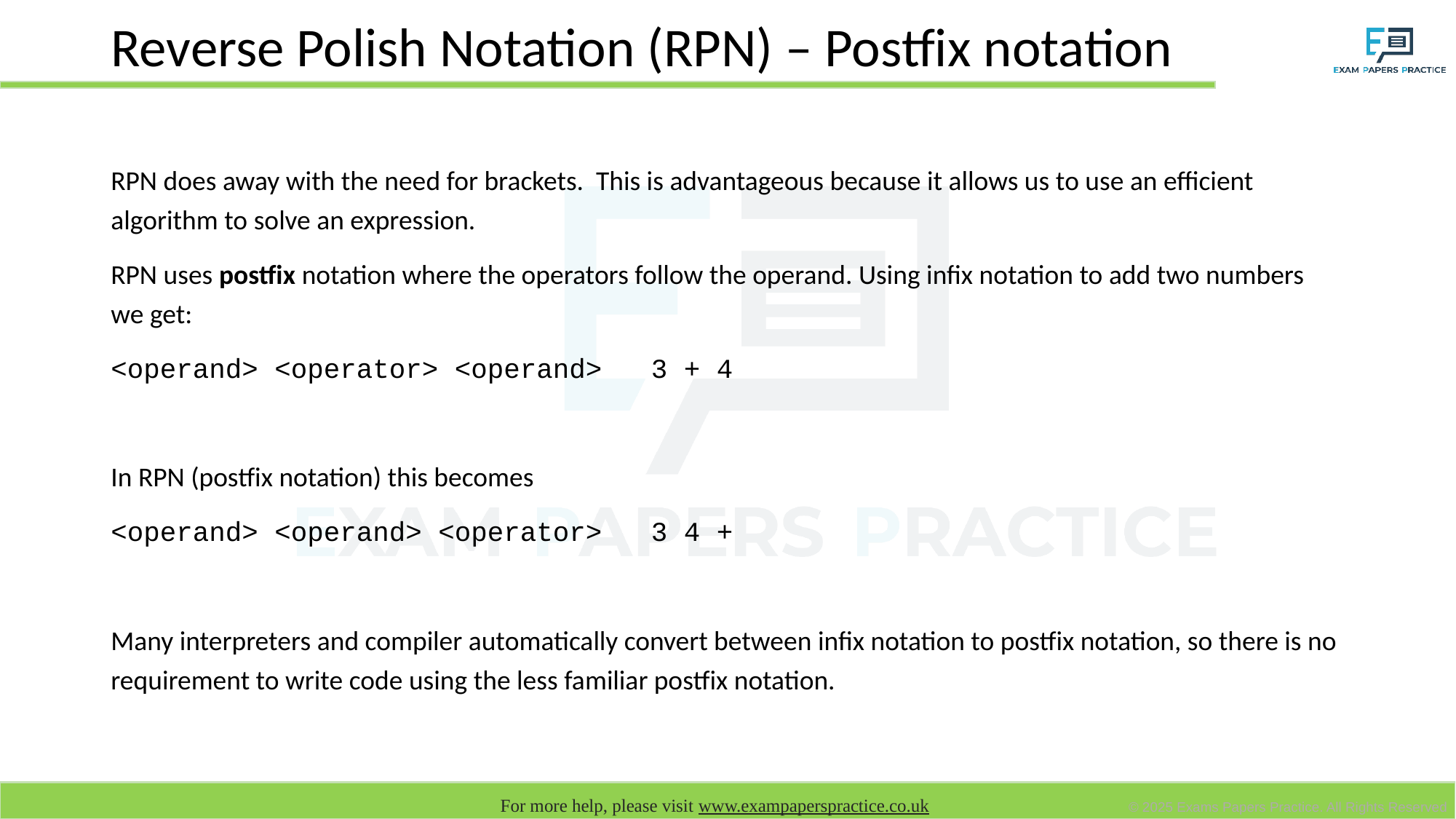

# Reverse Polish Notation (RPN) – Postfix notation
RPN does away with the need for brackets.  This is advantageous because it allows us to use an efficient algorithm to solve an expression.
RPN uses postfix notation where the operators follow the operand. Using infix notation to add two numbers we get:
<operand> <operator> <operand>   3 + 4

In RPN (postfix notation) this becomes
<operand> <operand> <operator>   3 4 +

Many interpreters and compiler automatically convert between infix notation to postfix notation, so there is no requirement to write code using the less familiar postfix notation.